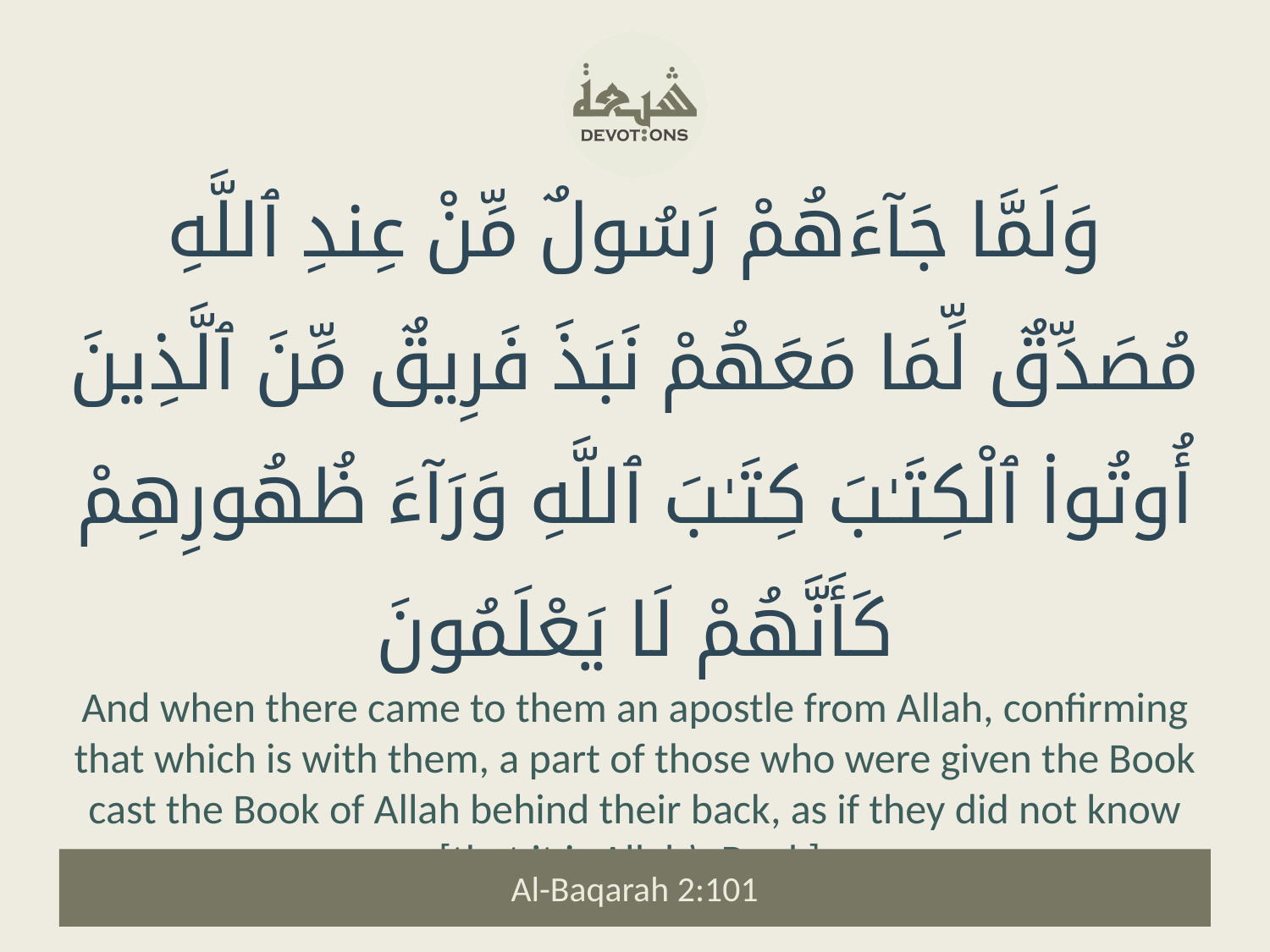

وَلَمَّا جَآءَهُمْ رَسُولٌ مِّنْ عِندِ ٱللَّهِ مُصَدِّقٌ لِّمَا مَعَهُمْ نَبَذَ فَرِيقٌ مِّنَ ٱلَّذِينَ أُوتُوا۟ ٱلْكِتَـٰبَ كِتَـٰبَ ٱللَّهِ وَرَآءَ ظُهُورِهِمْ كَأَنَّهُمْ لَا يَعْلَمُونَ
And when there came to them an apostle from Allah, confirming that which is with them, a part of those who were given the Book cast the Book of Allah behind their back, as if they did not know [that it is Allah’s Book].
Al-Baqarah 2:101